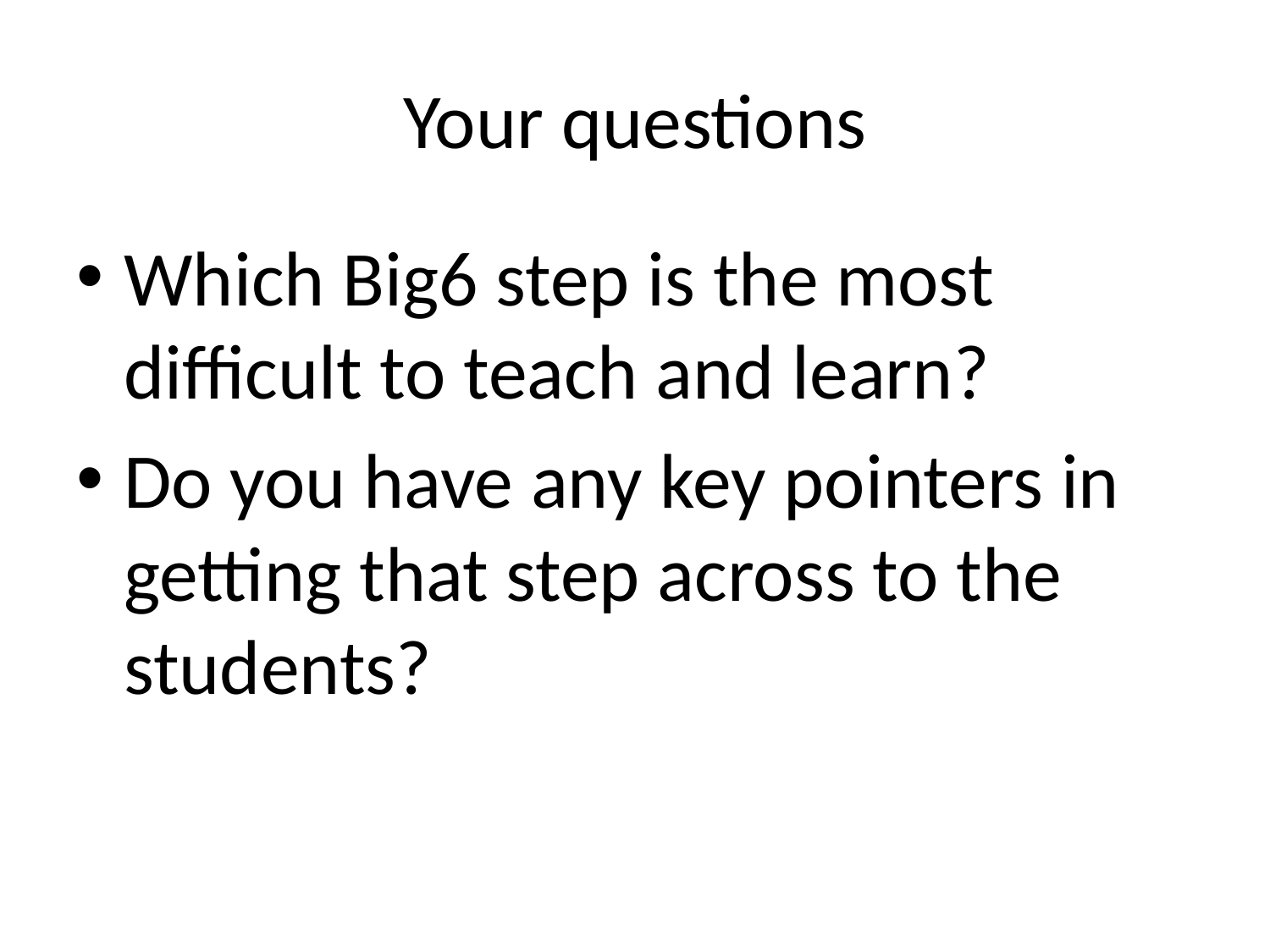

# Your questions
Which Big6 step is the most difficult to teach and learn?
Do you have any key pointers in getting that step across to the students?